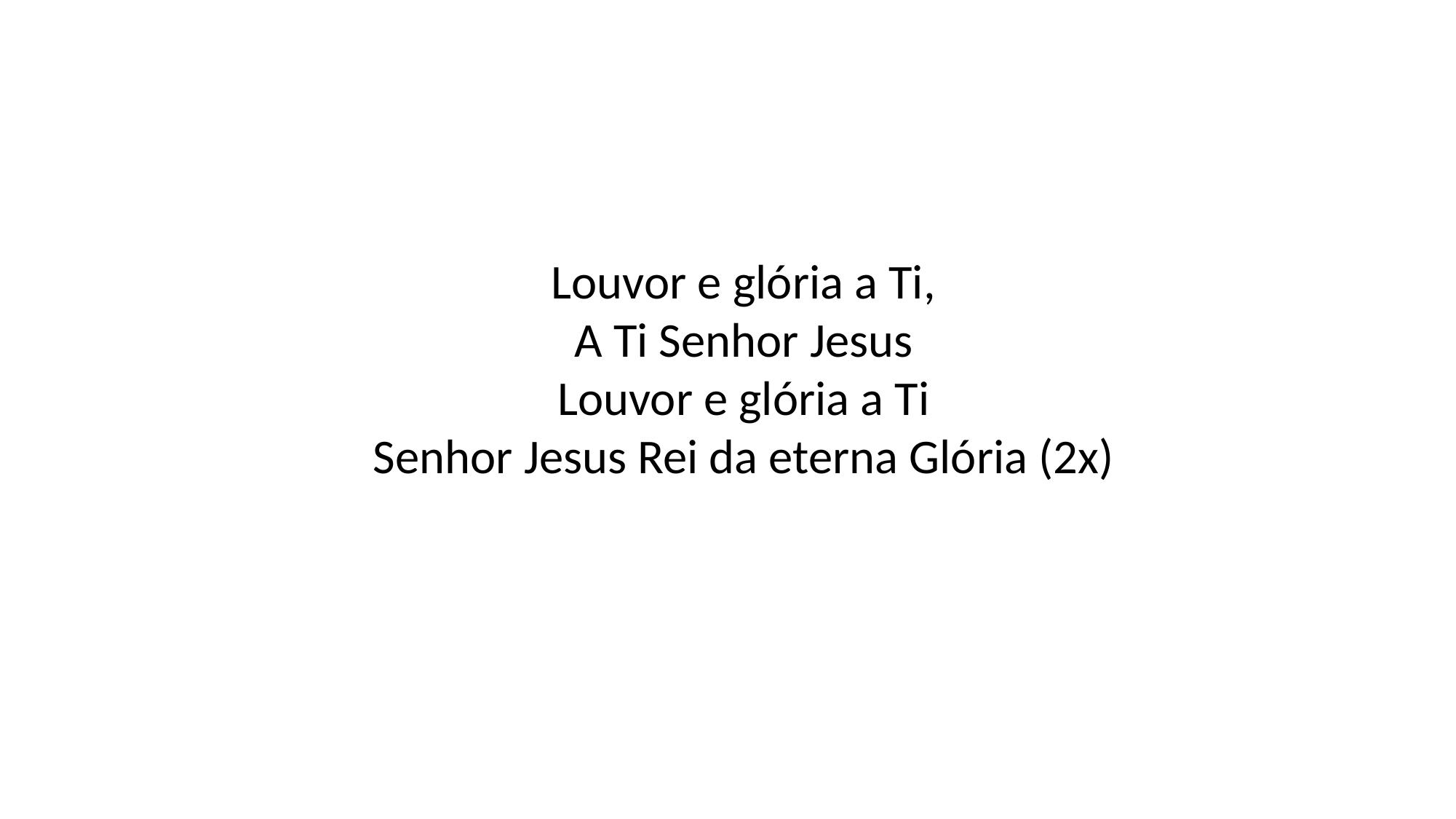

Louvor e glória a Ti,
A Ti Senhor Jesus
Louvor e glória a Ti
Senhor Jesus Rei da eterna Glória (2x)